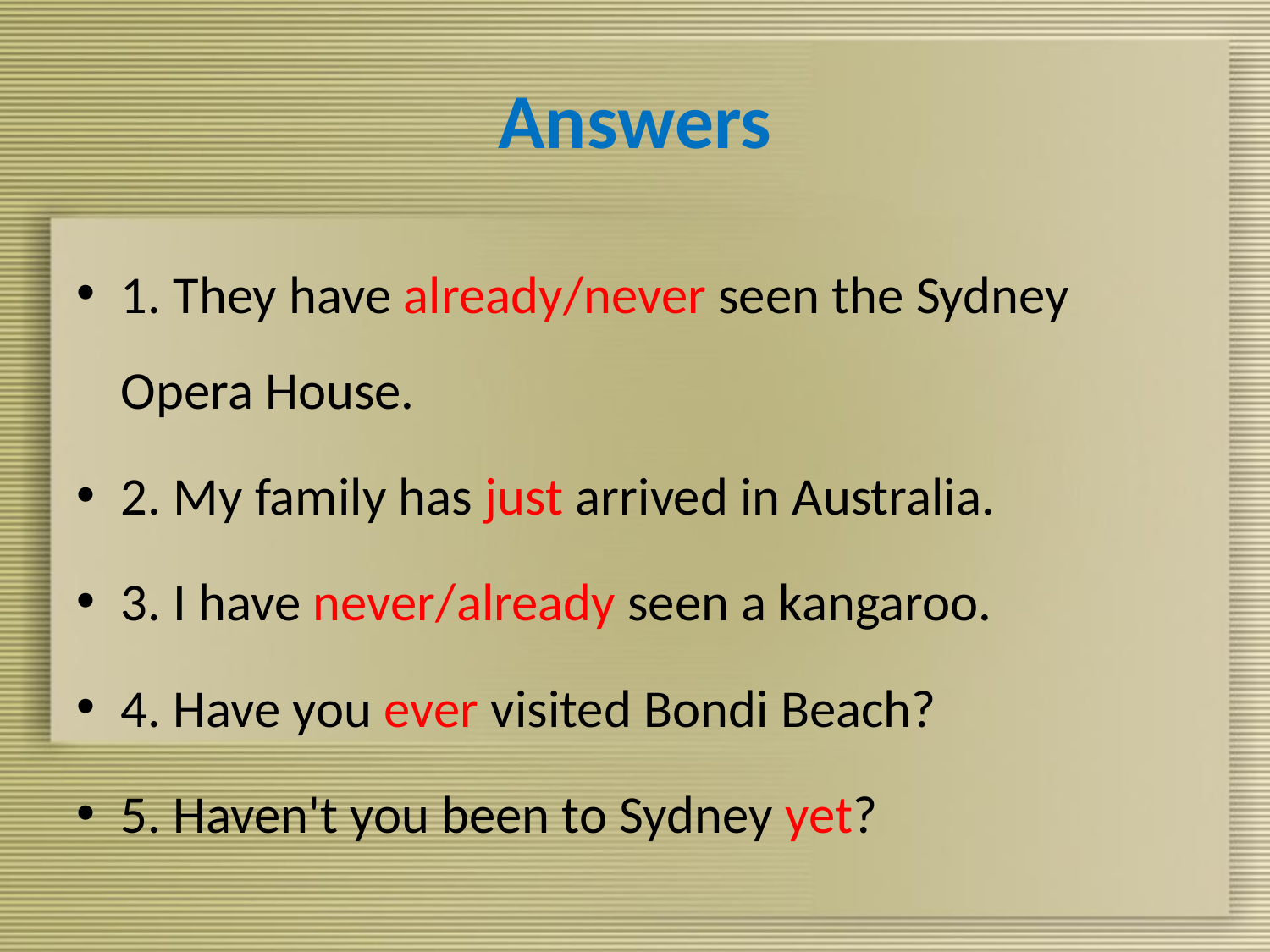

# Answers
1. They have already/never seen the Sydney Opera House.
2. My family has just arrived in Australia.
3. I have never/already seen a kangaroo.
4. Have you ever visited Bondi Beach?
5. Haven't you been to Sydney yet?